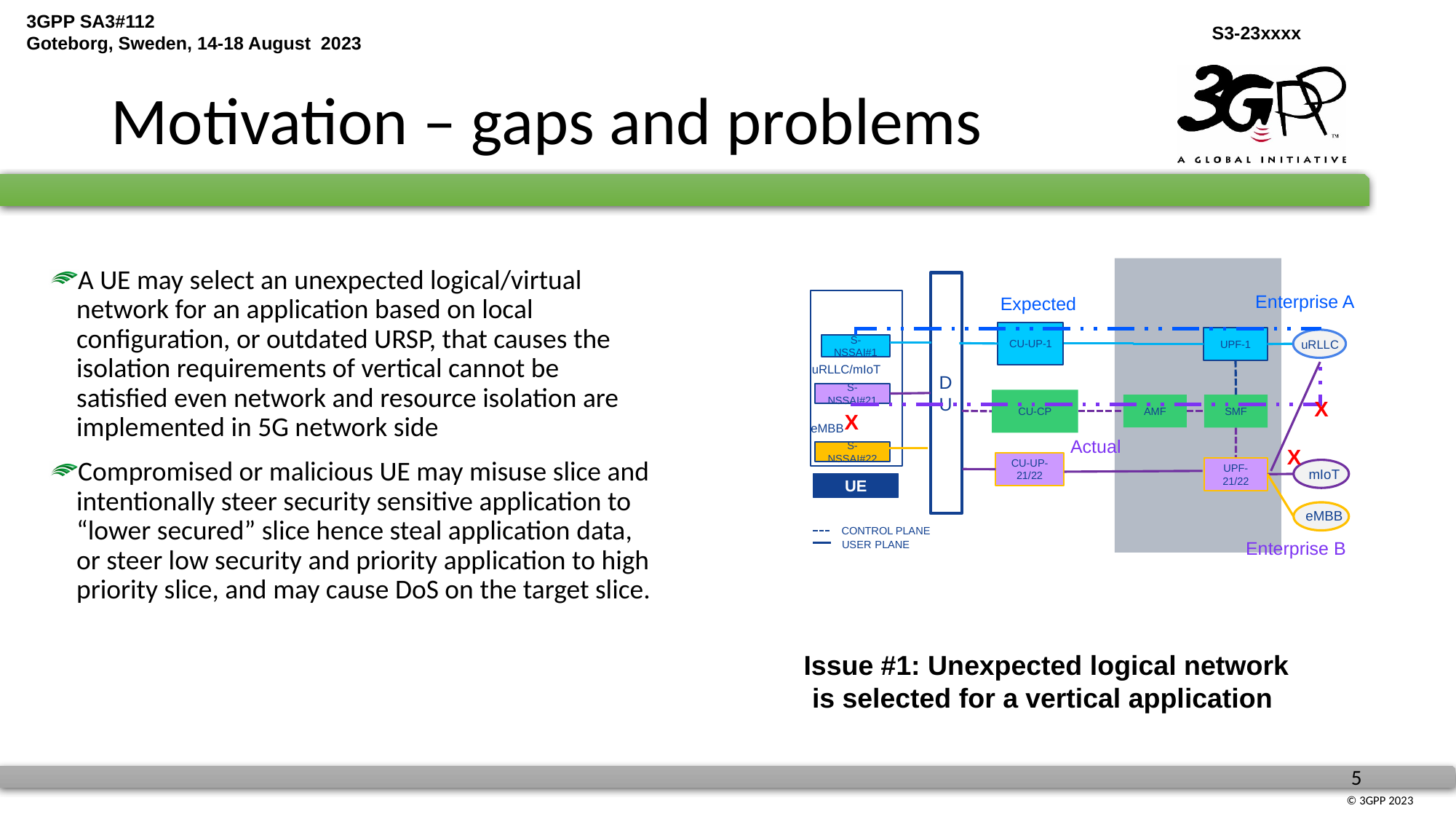

# Motivation – gaps and problems

A UE may select an unexpected logical/virtual network for an application based on local configuration, or outdated URSP, that causes the isolation requirements of vertical cannot be satisfied even network and resource isolation are implemented in 5G network side
Compromised or malicious UE may misuse slice and intentionally steer security sensitive application to “lower secured” slice hence steal application data, or steer low security and priority application to high priority slice, and may cause DoS on the target slice.

DU

Enterprise A
Expected
CU-UP-1
uRLLC
UPF-1

S-NSSAI#1
uRLLC/mIoT
S-NSSAI#21
CU-CP
AMF
SMF
X
X
eMBB
Actual
S-NSSAI#22
X
CU-UP-21/22
mIoT
UPF-21/22

UE
eMBB

CONTROL PLANE
USER PLANE
Enterprise B
Issue #1: Unexpected logical network is selected for a vertical application